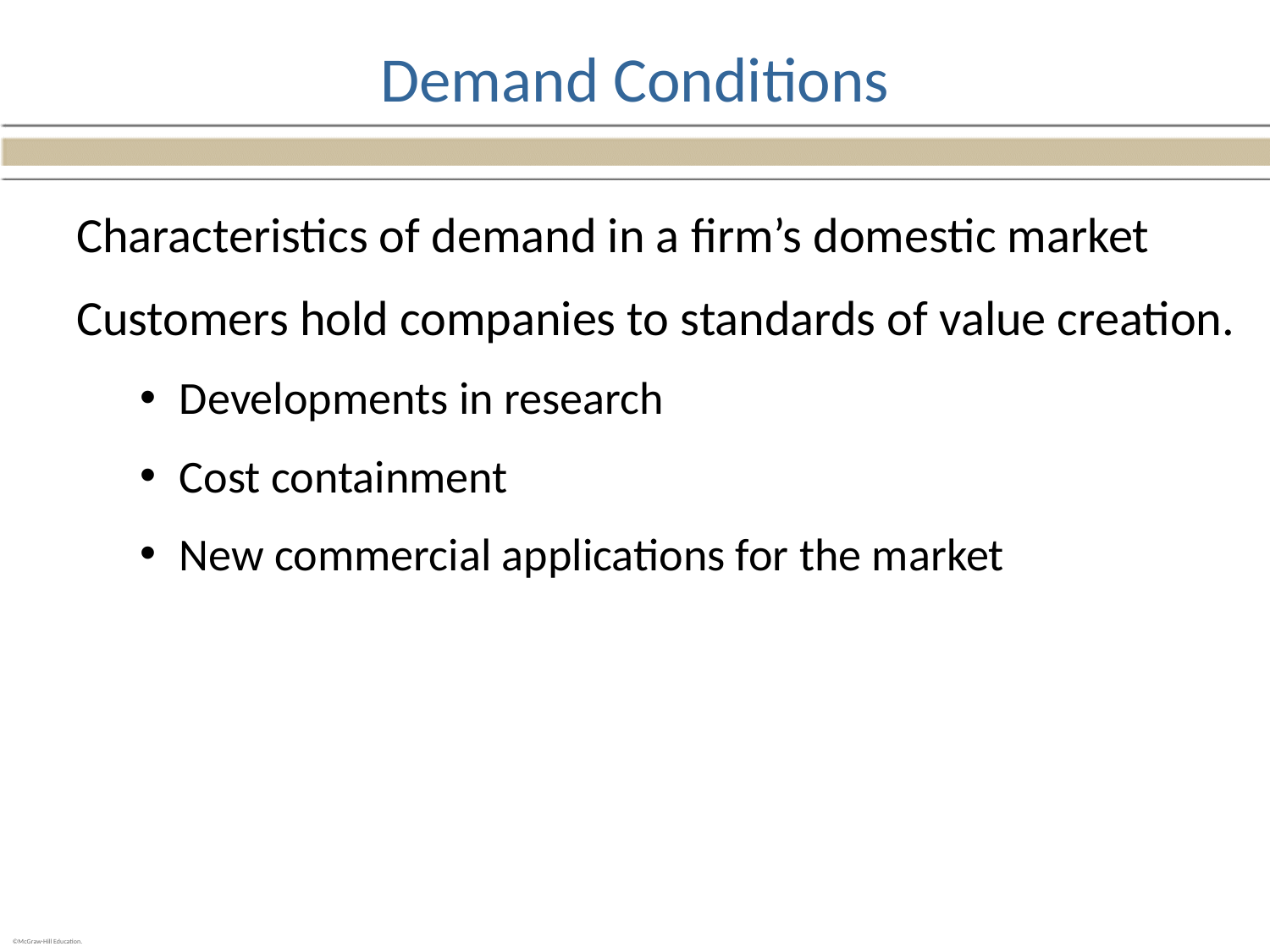

# Demand Conditions
Characteristics of demand in a firm’s domestic market
Customers hold companies to standards of value creation.
Developments in research
Cost containment
New commercial applications for the market